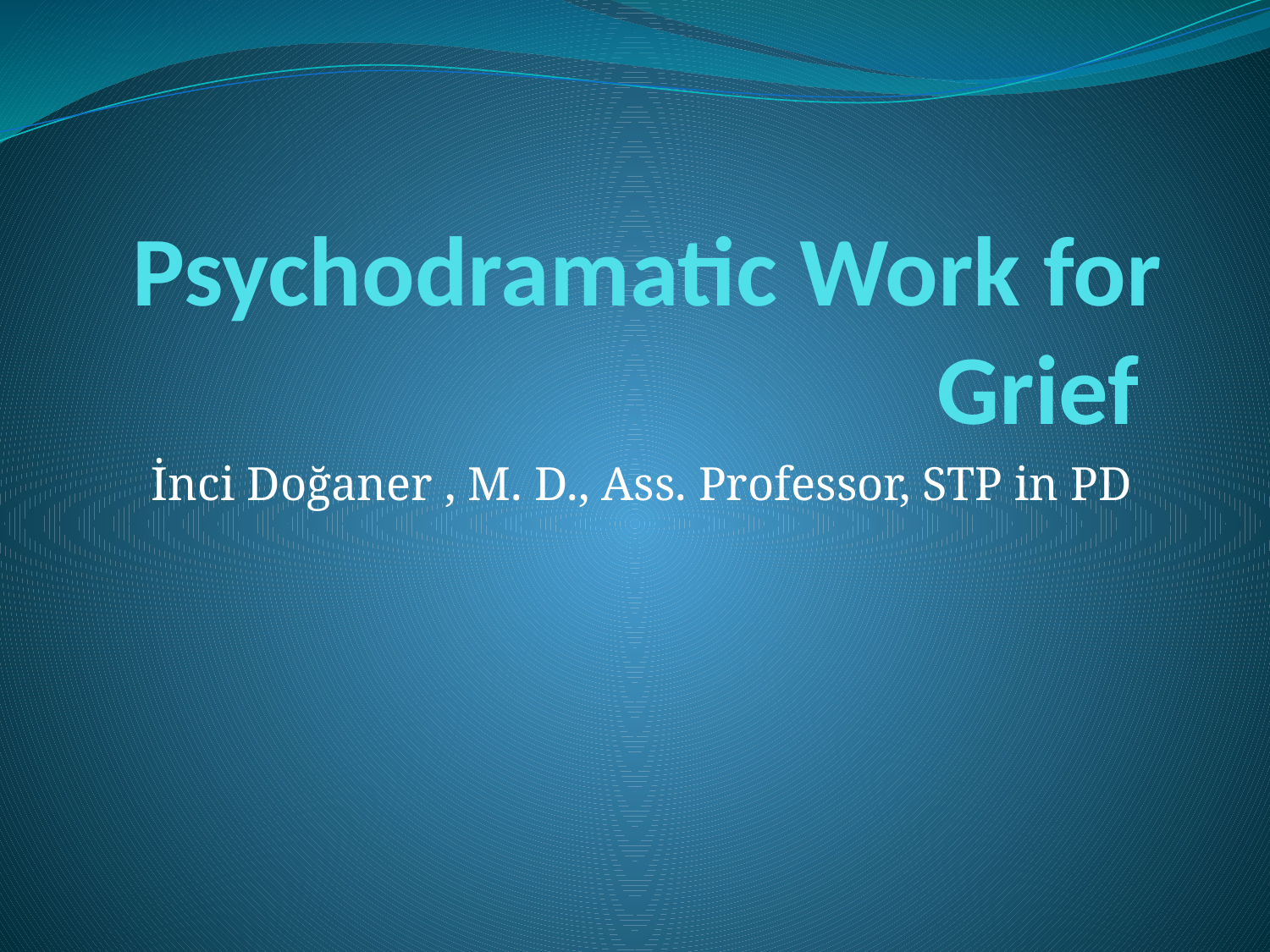

# Psychodramatic Work for Grief
İnci Doğaner , M. D., Ass. Professor, STP in PD